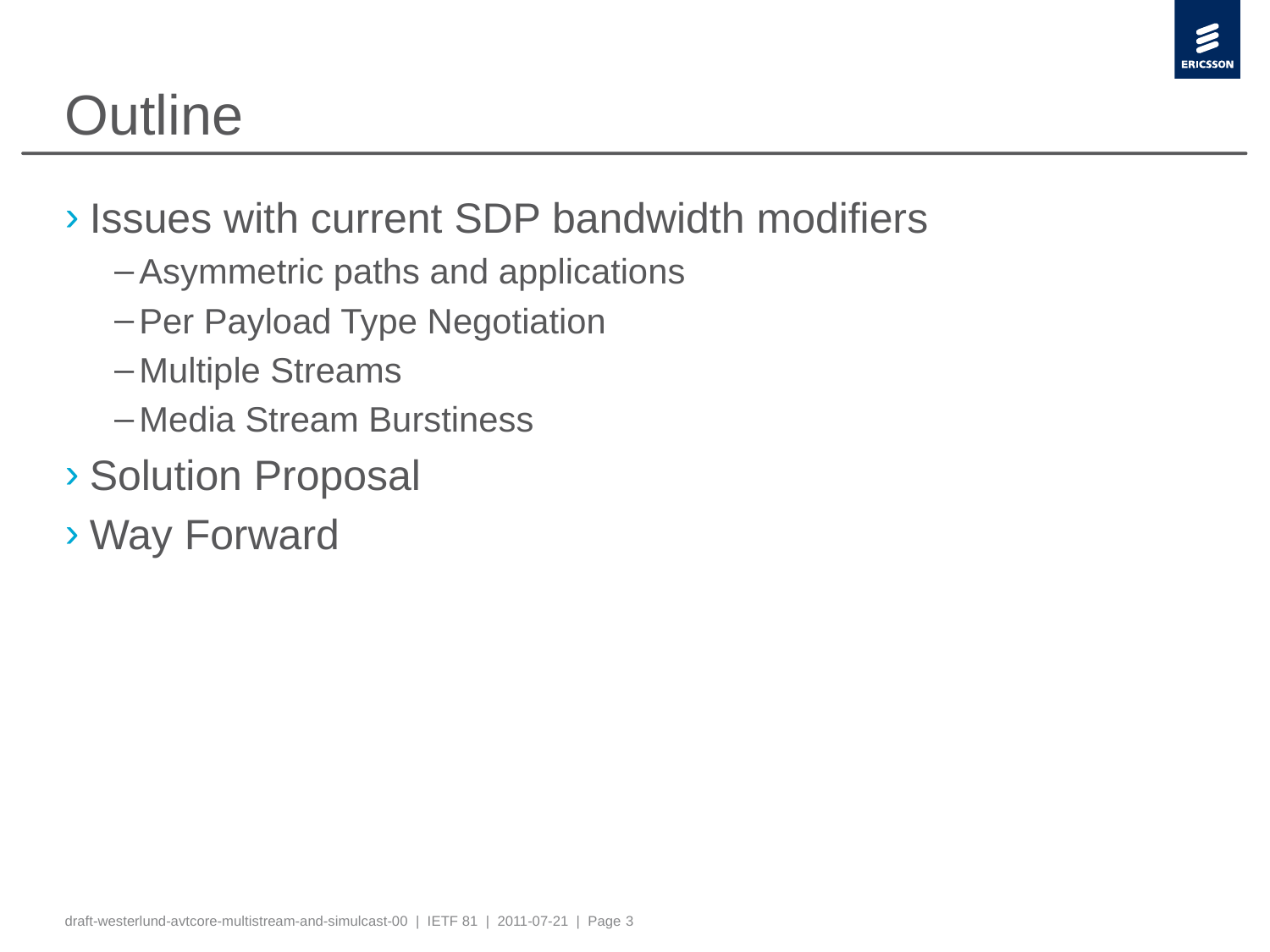

# Outline
Issues with current SDP bandwidth modifiers
Asymmetric paths and applications
Per Payload Type Negotiation
Multiple Streams
Media Stream Burstiness
Solution Proposal
Way Forward